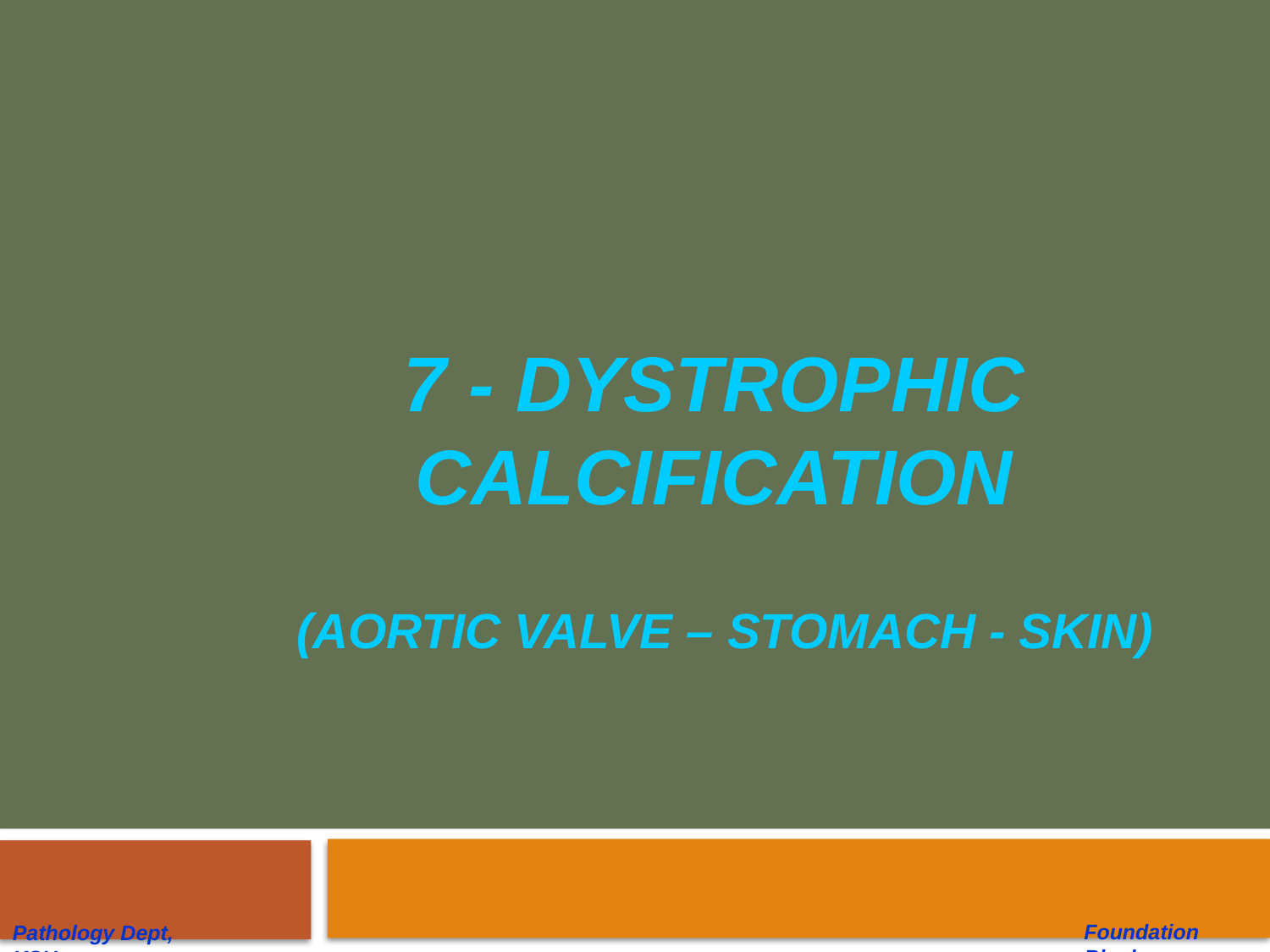

# 7 - Dystrophic calcification (Aortic valve – Stomach - Skin)
Foundation Block
Pathology Dept, KSU